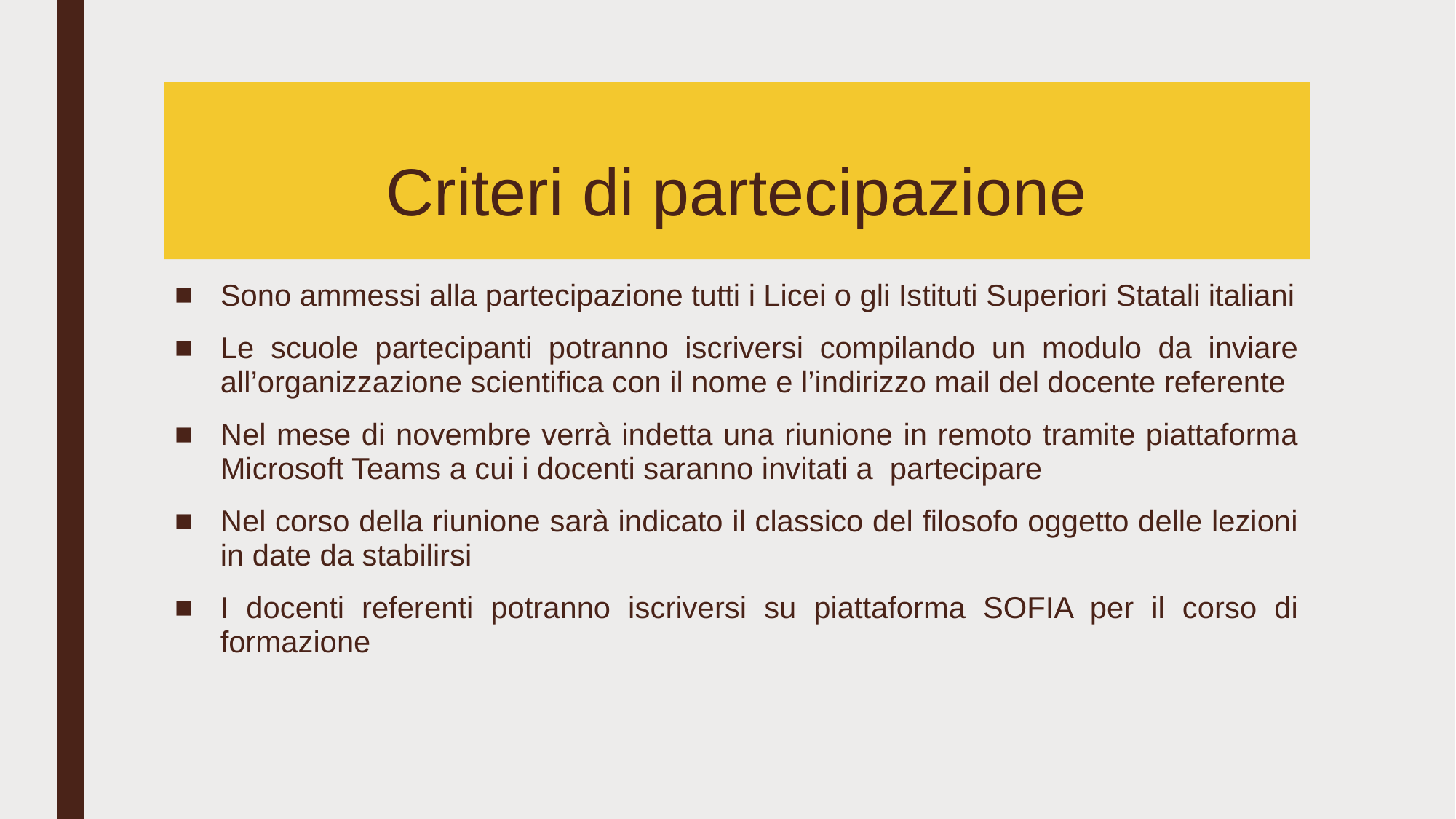

# Criteri di partecipazione
Sono ammessi alla partecipazione tutti i Licei o gli Istituti Superiori Statali italiani
Le scuole partecipanti potranno iscriversi compilando un modulo da inviare all’organizzazione scientifica con il nome e l’indirizzo mail del docente referente
Nel mese di novembre verrà indetta una riunione in remoto tramite piattaforma Microsoft Teams a cui i docenti saranno invitati a  partecipare
Nel corso della riunione sarà indicato il classico del filosofo oggetto delle lezioni in date da stabilirsi
I docenti referenti potranno iscriversi su piattaforma SOFIA per il corso di formazione